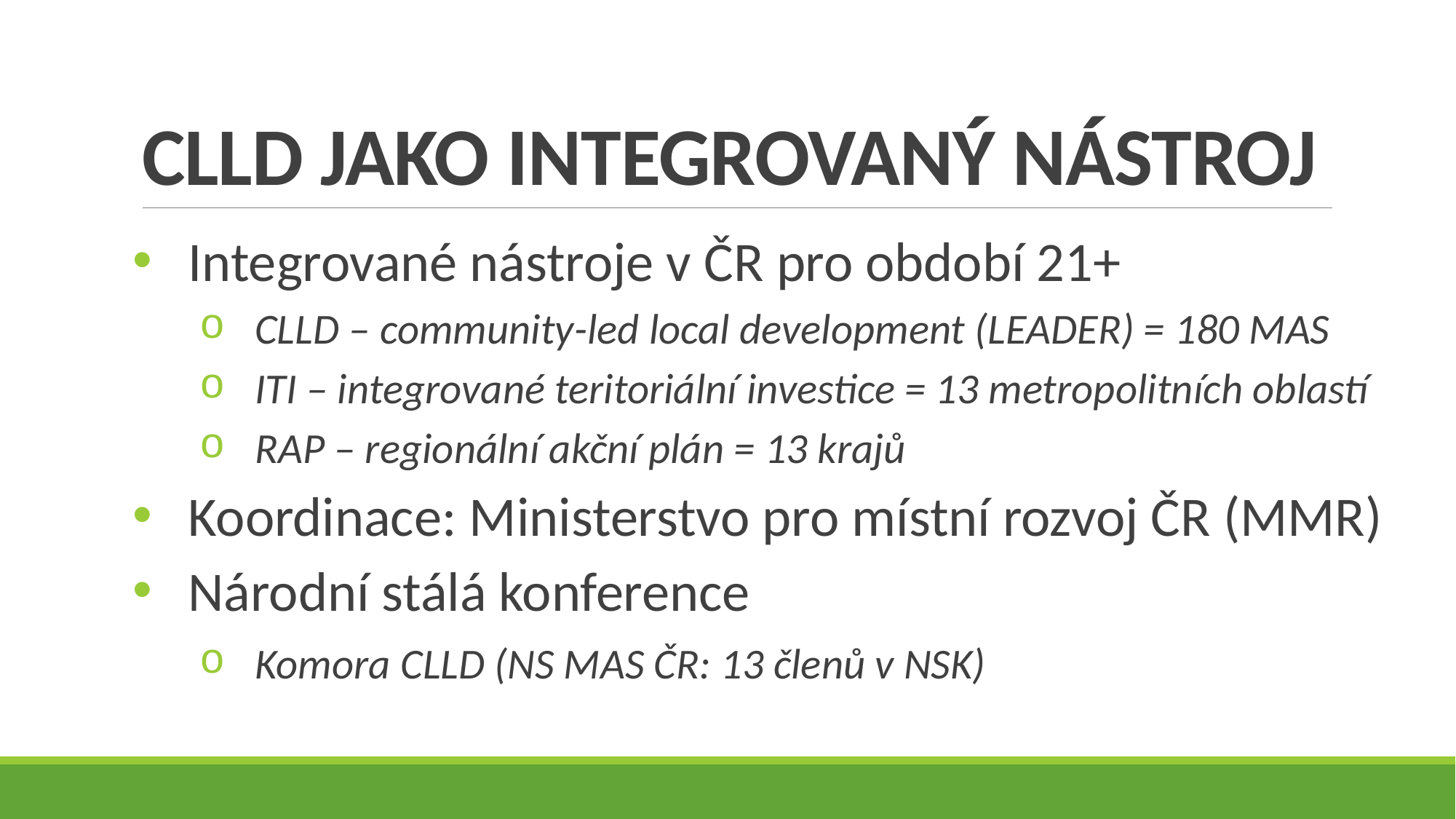

# CLLD JAKO INTEGROVANÝ NÁSTROJ
Integrované nástroje v ČR pro období 21+
CLLD – community-led local development (LEADER) = 180 MAS
ITI – integrované teritoriální investice = 13 metropolitních oblastí
RAP – regionální akční plán = 13 krajů
Koordinace: Ministerstvo pro místní rozvoj ČR (MMR)
Národní stálá konference
Komora CLLD (NS MAS ČR: 13 členů v NSK)